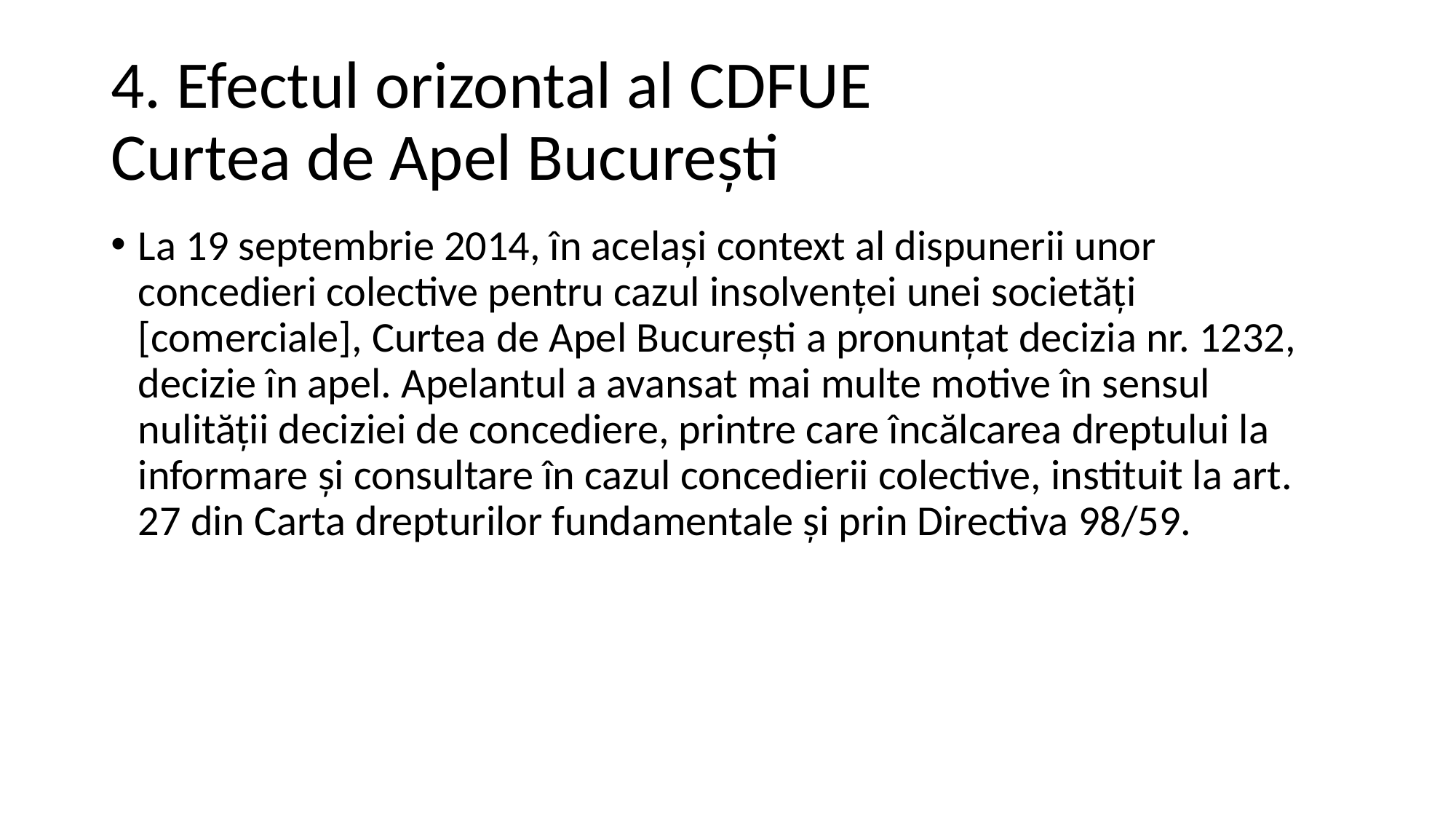

# 4. Efectul orizontal al CDFUE Curtea de Apel Bucureşti
La 19 septembrie 2014, în acelaşi context al dispunerii unor concedieri colective pentru cazul insolvenţei unei societăţi [comerciale], Curtea de Apel Bucureşti a pronunţat decizia nr. 1232, decizie în apel. Apelantul a avansat mai multe motive în sensul nulităţii deciziei de concediere, printre care încălcarea dreptului la informare şi consultare în cazul concedierii colective, instituit la art. 27 din Carta drepturilor fundamentale şi prin Directiva 98/59.